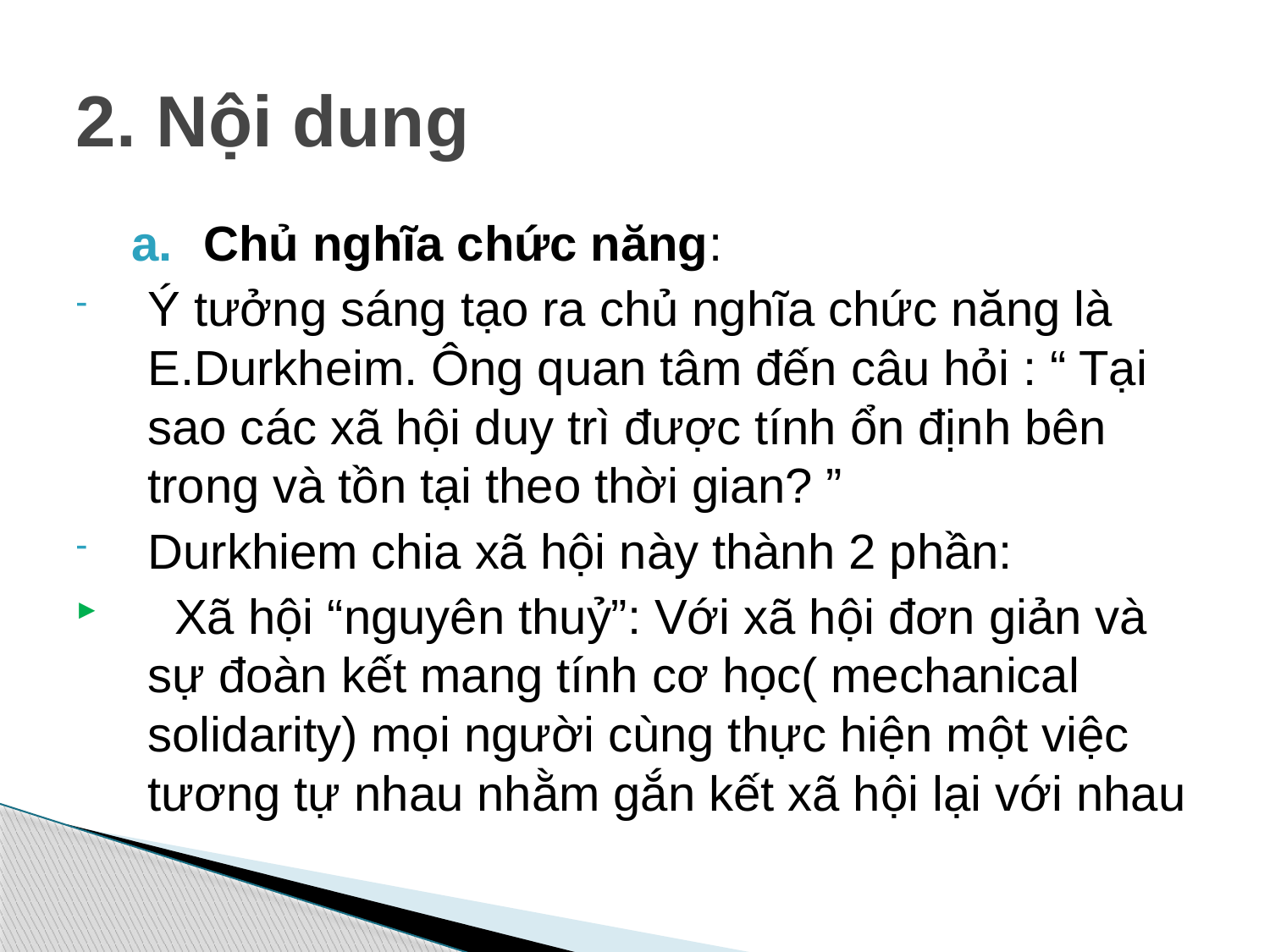

# 2. Nội dung
Chủ nghĩa chức năng:
Ý tưởng sáng tạo ra chủ nghĩa chức năng là E.Durkheim. Ông quan tâm đến câu hỏi : “ Tại sao các xã hội duy trì được tính ổn định bên trong và tồn tại theo thời gian? ”
Durkhiem chia xã hội này thành 2 phần:
  Xã hội “nguyên thuỷ”: Với xã hội đơn giản và sự đoàn kết mang tính cơ học( mechanical solidarity) mọi người cùng thực hiện một việc tương tự nhau nhằm gắn kết xã hội lại với nhau